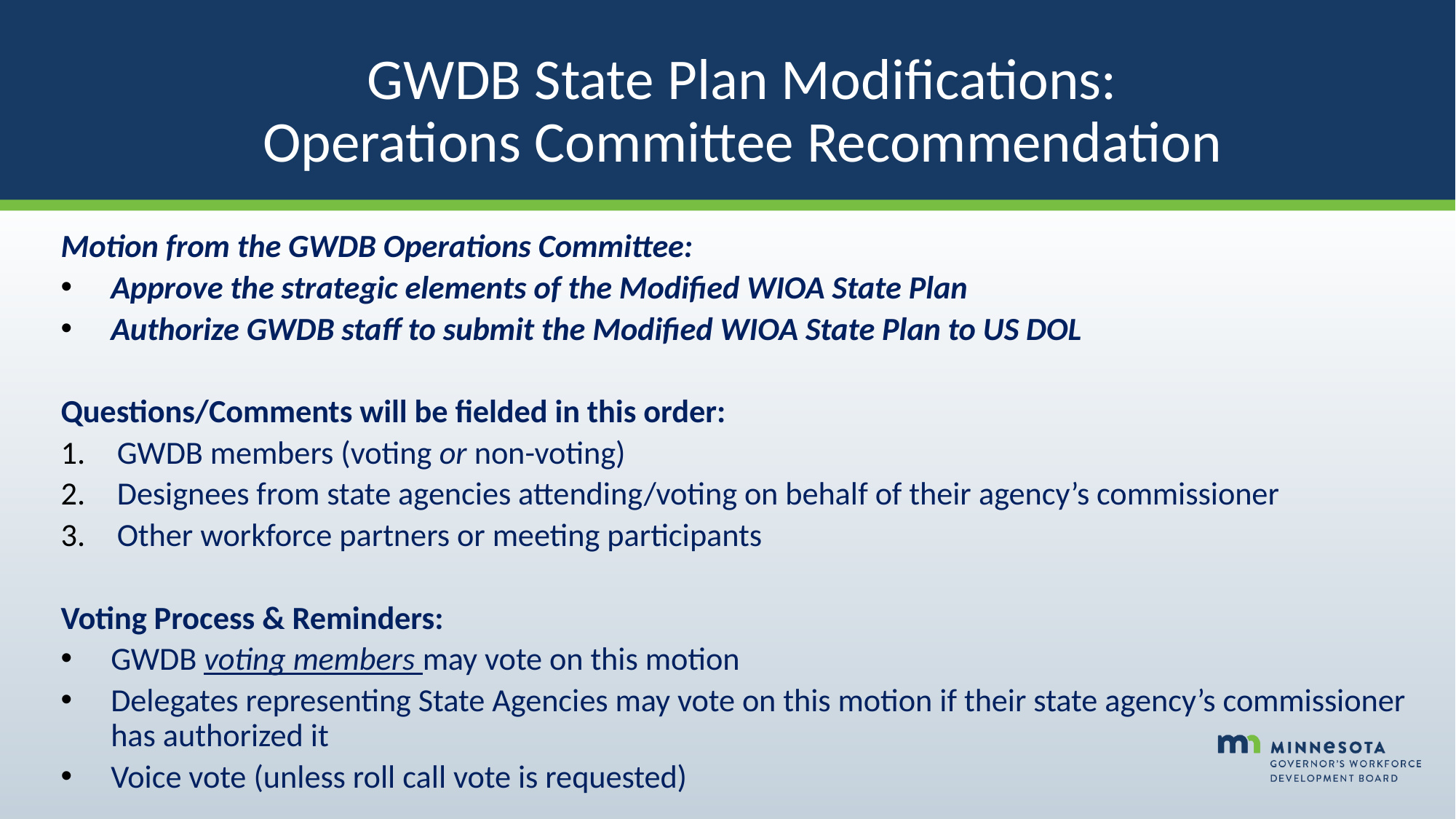

# GWDB State Plan Modifications: Operations Committee Recommendation
Motion from the GWDB Operations Committee:
Approve the strategic elements of the Modified WIOA State Plan
Authorize GWDB staff to submit the Modified WIOA State Plan to US DOL

Questions/Comments will be fielded in this order:
GWDB members (voting or non-voting)
Designees from state agencies attending/voting on behalf of their agency’s commissioner
Other workforce partners or meeting participants

Voting Process & Reminders:
GWDB voting members may vote on this motion
Delegates representing State Agencies may vote on this motion if their state agency’s commissioner has authorized it
Voice vote (unless roll call vote is requested)